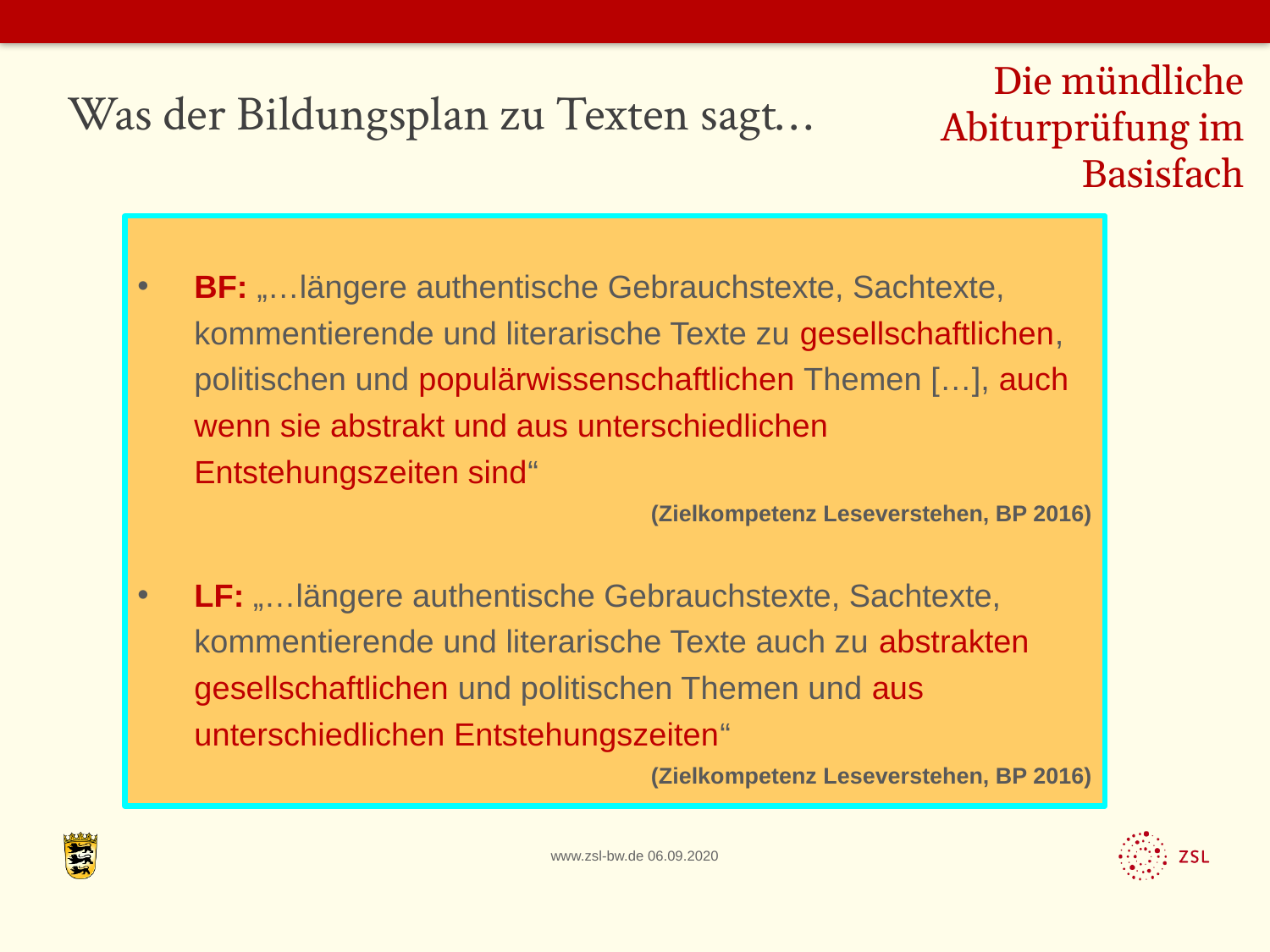

Die mündliche Abiturprüfung im Basisfach
# Was der Bildungsplan zu Texten sagt…

BF: „…längere authentische Gebrauchstexte, Sachtexte, kommentierende und literarische Texte zu gesellschaftlichen, politischen und populärwissenschaftlichen Themen […], auch wenn sie abstrakt und aus unterschiedlichen Entstehungszeiten sind“
(Zielkompetenz Leseverstehen, BP 2016)

LF: „…längere authentische Gebrauchstexte, Sachtexte, kommentierende und literarische Texte auch zu abstrakten gesellschaftlichen und politischen Themen und aus unterschiedlichen Entstehungszeiten“
(Zielkompetenz Leseverstehen, BP 2016)